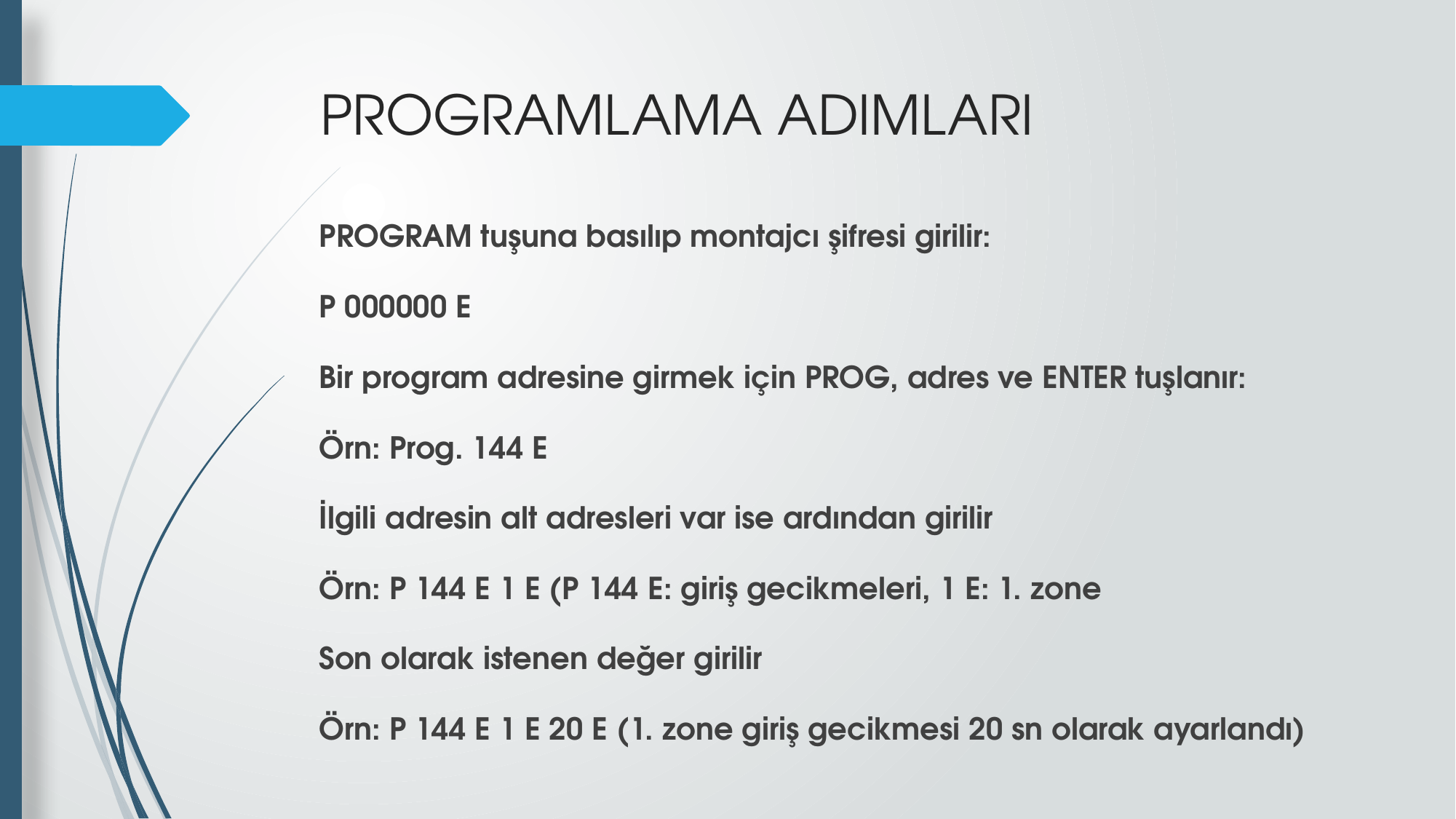

# PROGRAMLAMA ADIMLARI
	PROGRAM tuşuna basılıp montajcı şifresi girilir:

	P 000000 E

	Bir program adresine girmek için PROG, adres ve ENTER tuşlanır:

	Örn: Prog. 144 E

	İlgili adresin alt adresleri var ise ardından girilir

	Örn: P 144 E 1 E (P 144 E: giriş gecikmeleri, 1 E: 1. zone

	Son olarak istenen değer girilir

	Örn: P 144 E 1 E 20 E (1. zone giriş gecikmesi 20 sn olarak ayarlandı)